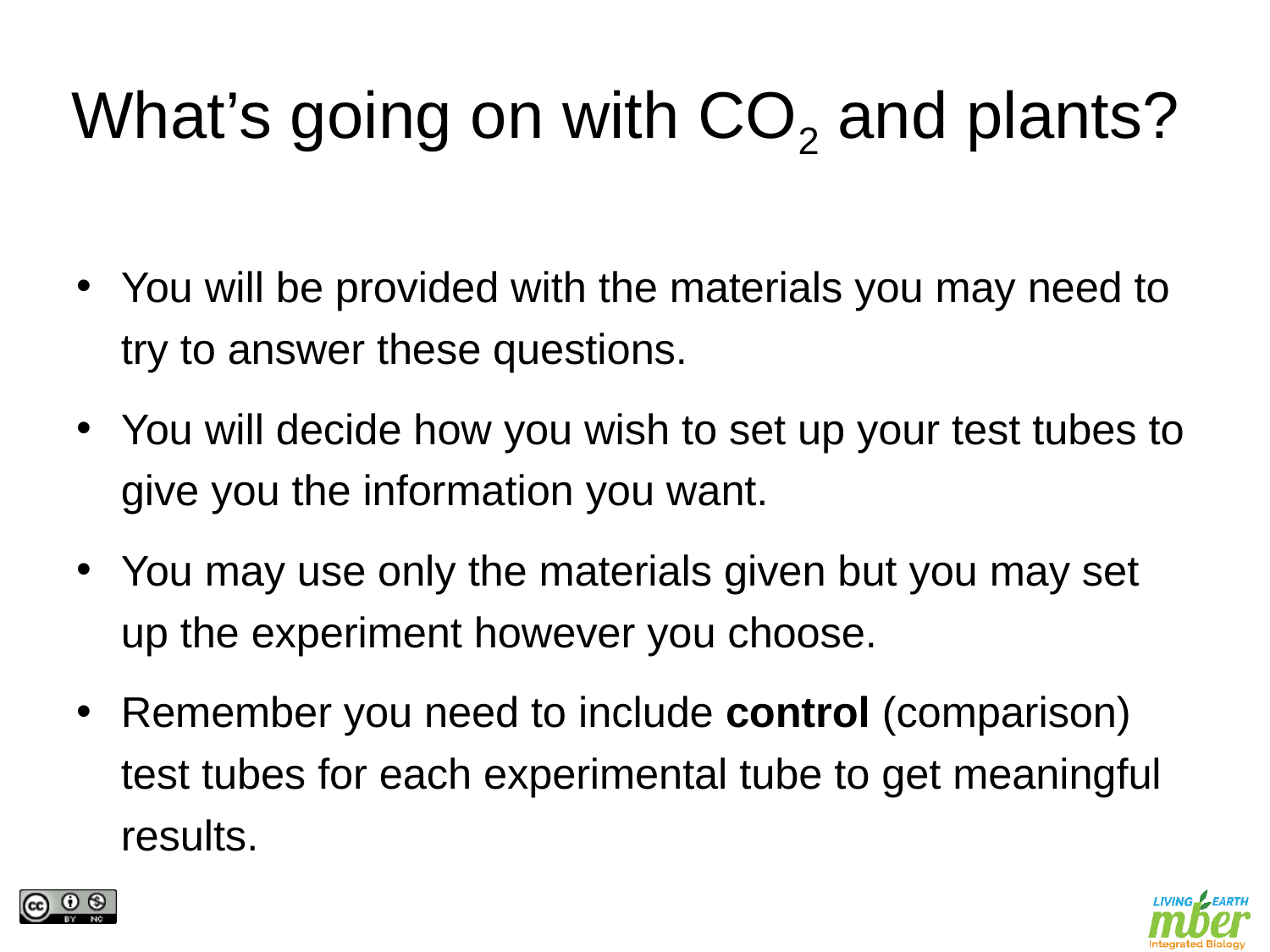

# What’s going on with CO2 and plants?
You will be provided with the materials you may need to try to answer these questions.
You will decide how you wish to set up your test tubes to give you the information you want.
You may use only the materials given but you may set up the experiment however you choose.
Remember you need to include control (comparison) test tubes for each experimental tube to get meaningful results.